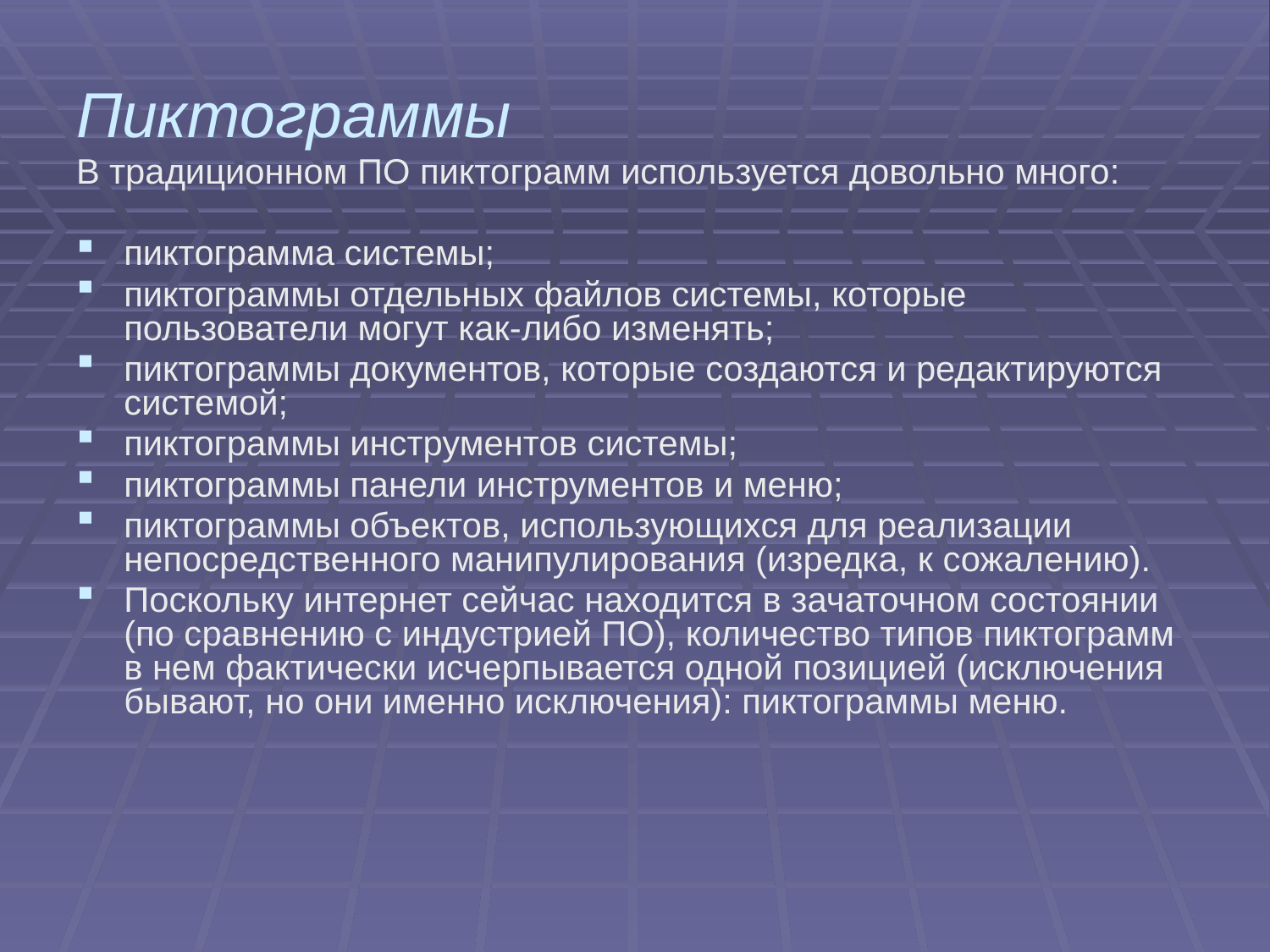

Пиктограммы
В традиционном ПО пиктограмм используется довольно много:

пиктограмма системы;
пиктограммы отдельных файлов системы, которые пользователи могут как-либо изменять;
пиктограммы документов, которые создаются и редактируются системой;
пиктограммы инструментов системы;
пиктограммы панели инструментов и меню;
пиктограммы объектов, использующихся для реализации непосредственного манипулирования (изредка, к сожалению).
Поскольку интернет сейчас находится в зачаточном состоянии (по сравнению с индустрией ПО), количество типов пиктограмм в нем фактически исчерпывается одной позицией (исключения бывают, но они именно исключения): пиктограммы меню.